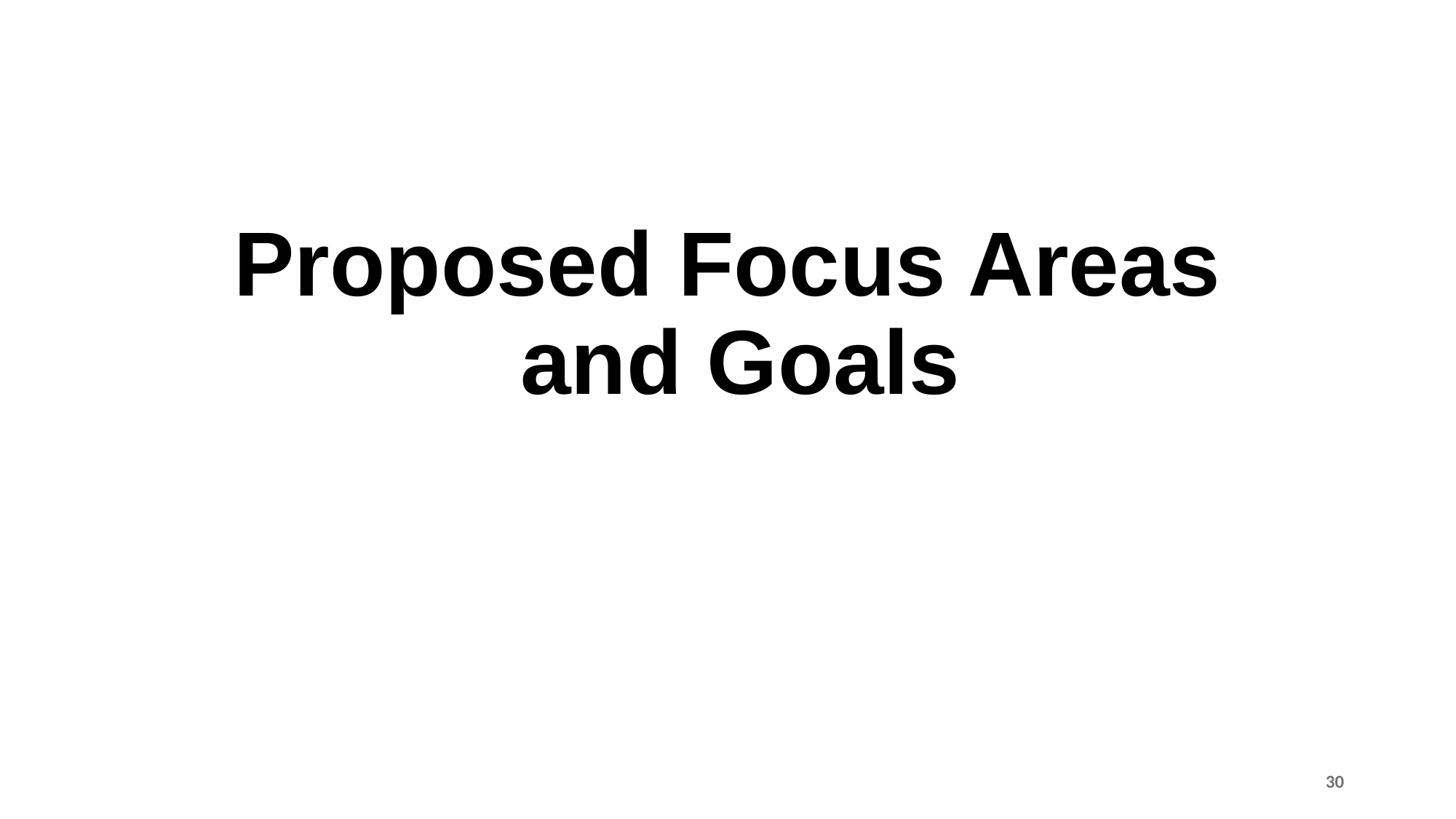

# Proposed Focus Areas and Goals
30